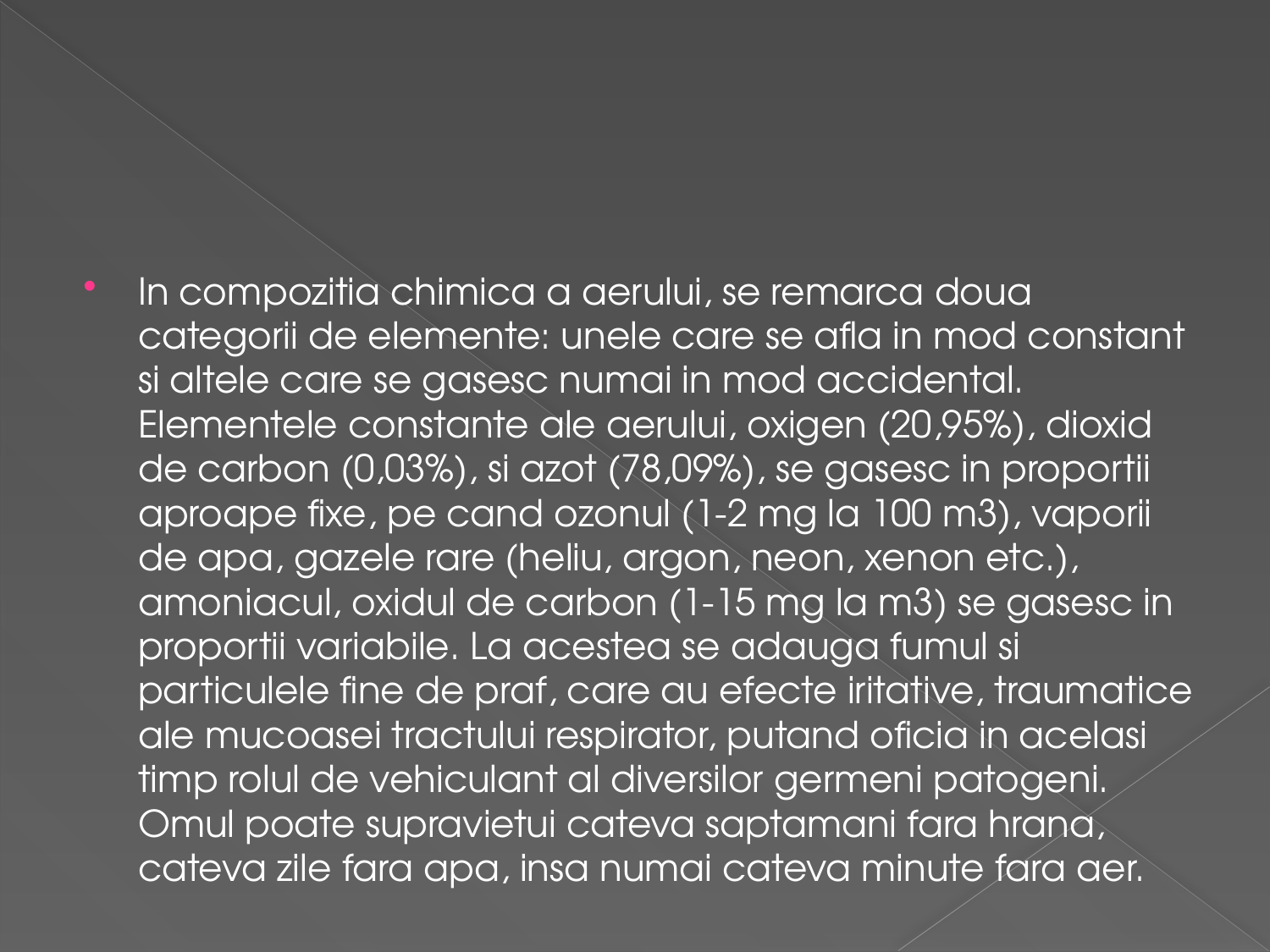

In compozitia chimica a aerului, se remarca doua categorii de elemente: unele care se afla in mod constant si altele care se gasesc numai in mod accidental. Elementele constante ale aerului, oxigen (20,95%), dioxid de carbon (0,03%), si azot (78,09%), se gasesc in proportii aproape fixe, pe cand ozonul (1-2 mg la 100 m3), vaporii de apa, gazele rare (heliu, argon, neon, xenon etc.), amoniacul, oxidul de carbon (1-15 mg la m3) se gasesc in proportii variabile. La acestea se adauga fumul si particulele fine de praf, care au efecte iritative, traumatice ale mucoasei tractului respirator, putand oficia in acelasi timp rolul de vehiculant al diversilor germeni patogeni. Omul poate supravietui cateva saptamani fara hrana, cateva zile fara apa, insa numai cateva minute fara aer.